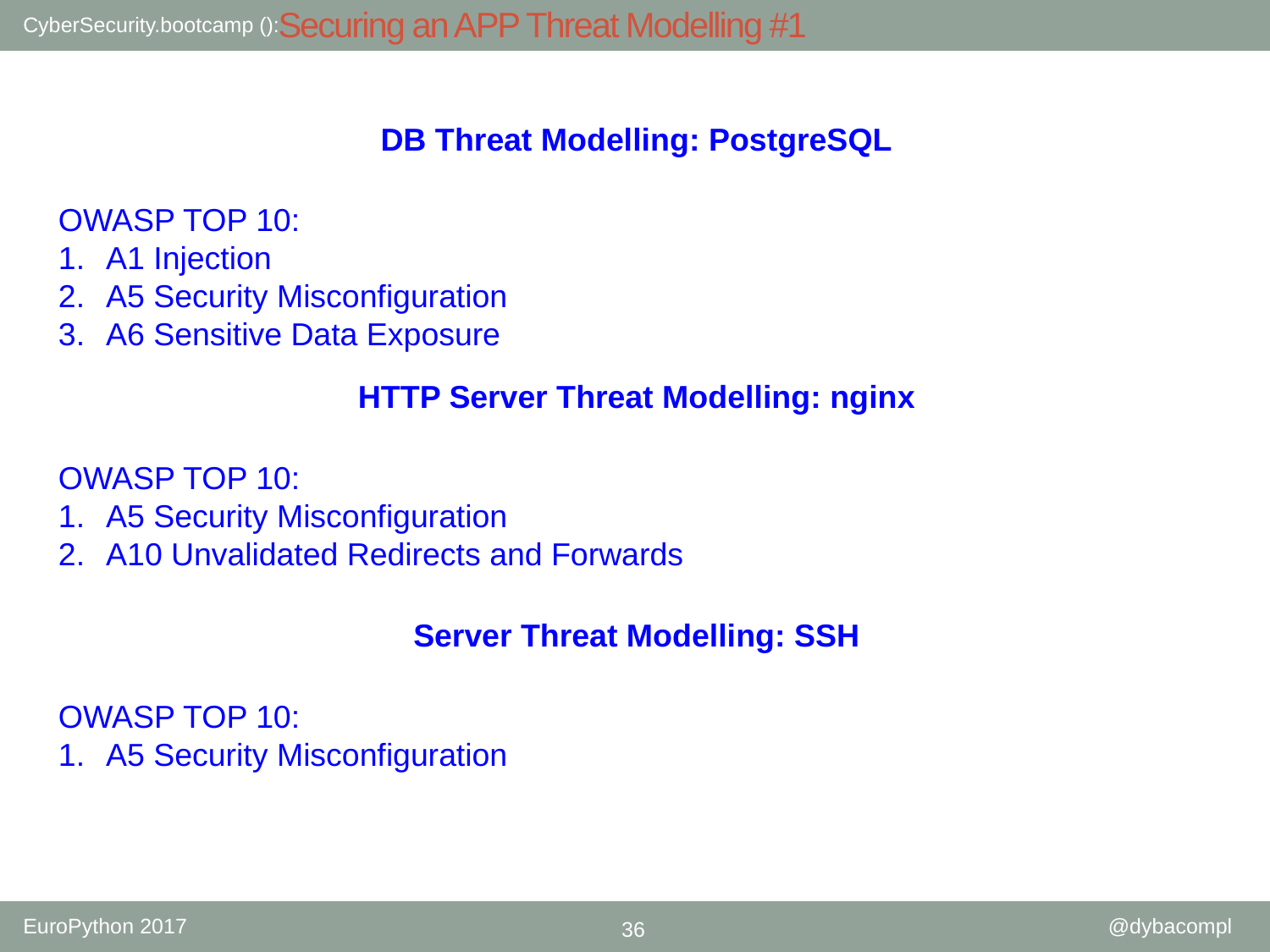

# Securing an APP Threat Modelling #1
DB Threat Modelling: PostgreSQL
OWASP TOP 10:
A1 Injection
A5 Security Misconfiguration
A6 Sensitive Data Exposure
HTTP Server Threat Modelling: nginx
OWASP TOP 10:
A5 Security Misconfiguration
A10 Unvalidated Redirects and Forwards
Server Threat Modelling: SSH
OWASP TOP 10:
A5 Security Misconfiguration